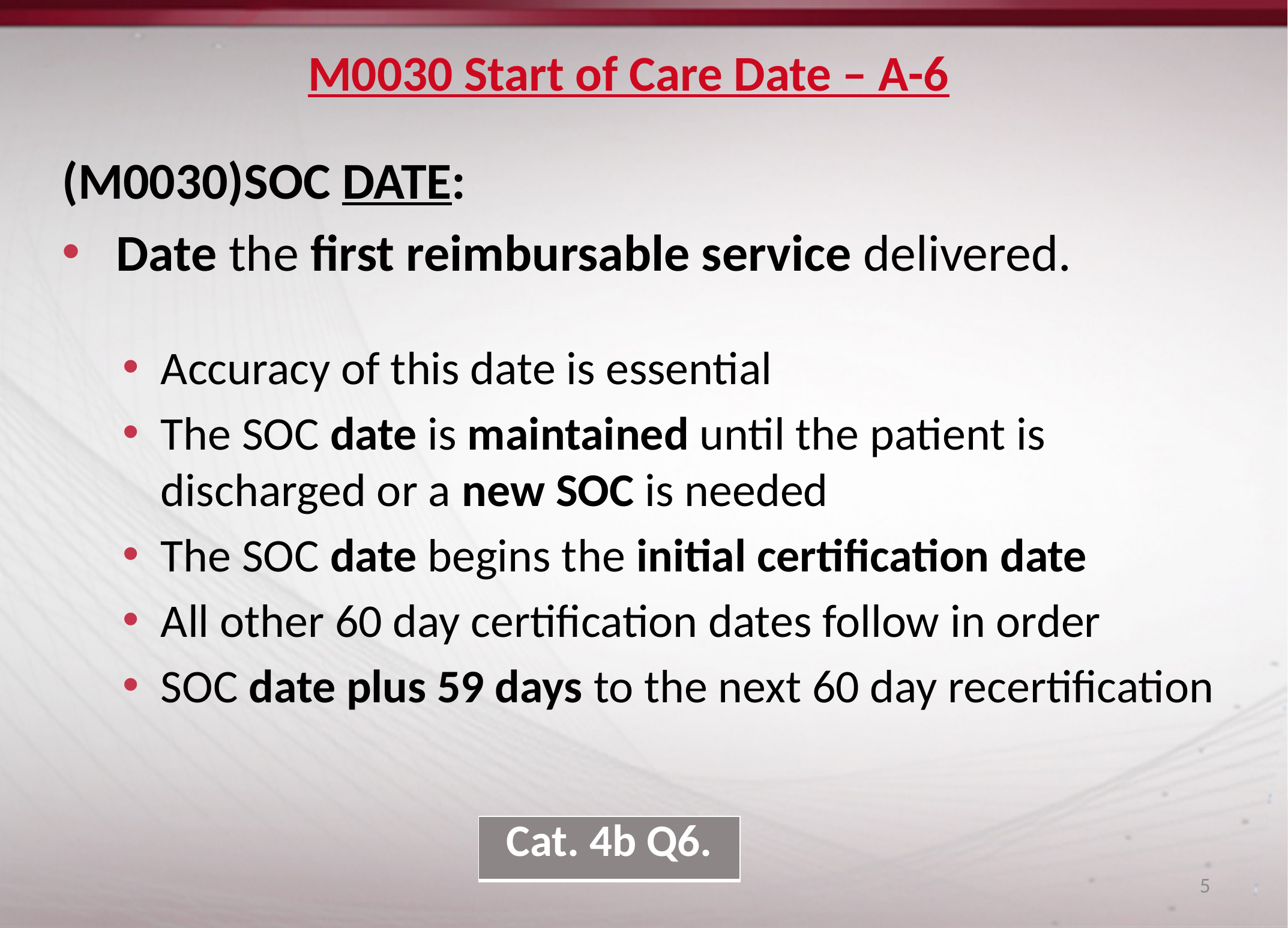

# M0030 Start of Care Date – A-6
(M0030)SOC DATE:
Date the first reimbursable service delivered.

Accuracy of this date is essential
The SOC date is maintained until the patient is discharged or a new SOC is needed
The SOC date begins the initial certification date
All other 60 day certification dates follow in order
SOC date plus 59 days to the next 60 day recertification

| Cat. 4b Q6. |
| --- |
5